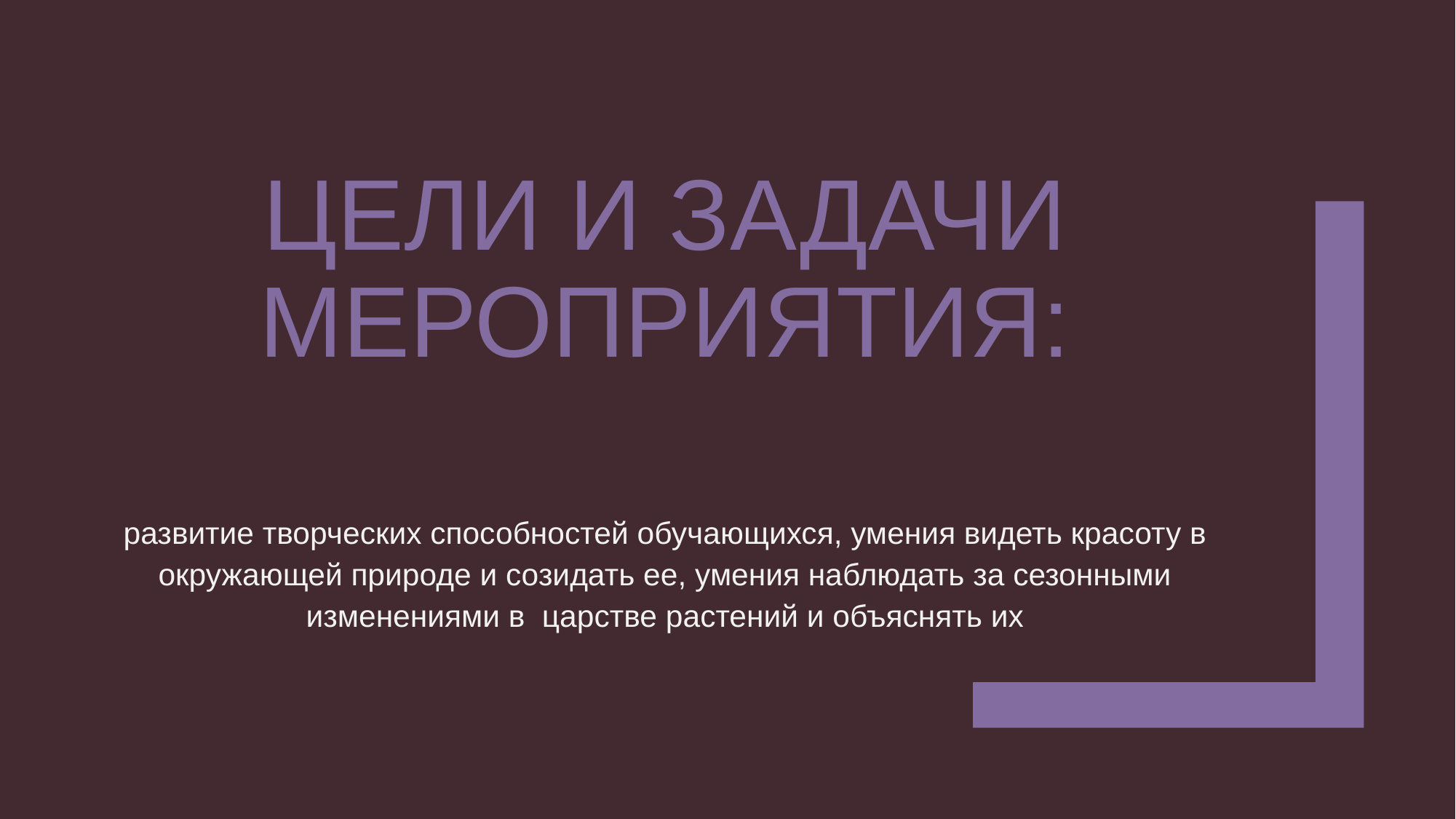

# Цели и задачи мероприятия:
развитие творческих способностей обучающихся, умения видеть красоту в окружающей природе и созидать ее, умения наблюдать за сезонными изменениями в  царстве растений и объяснять их